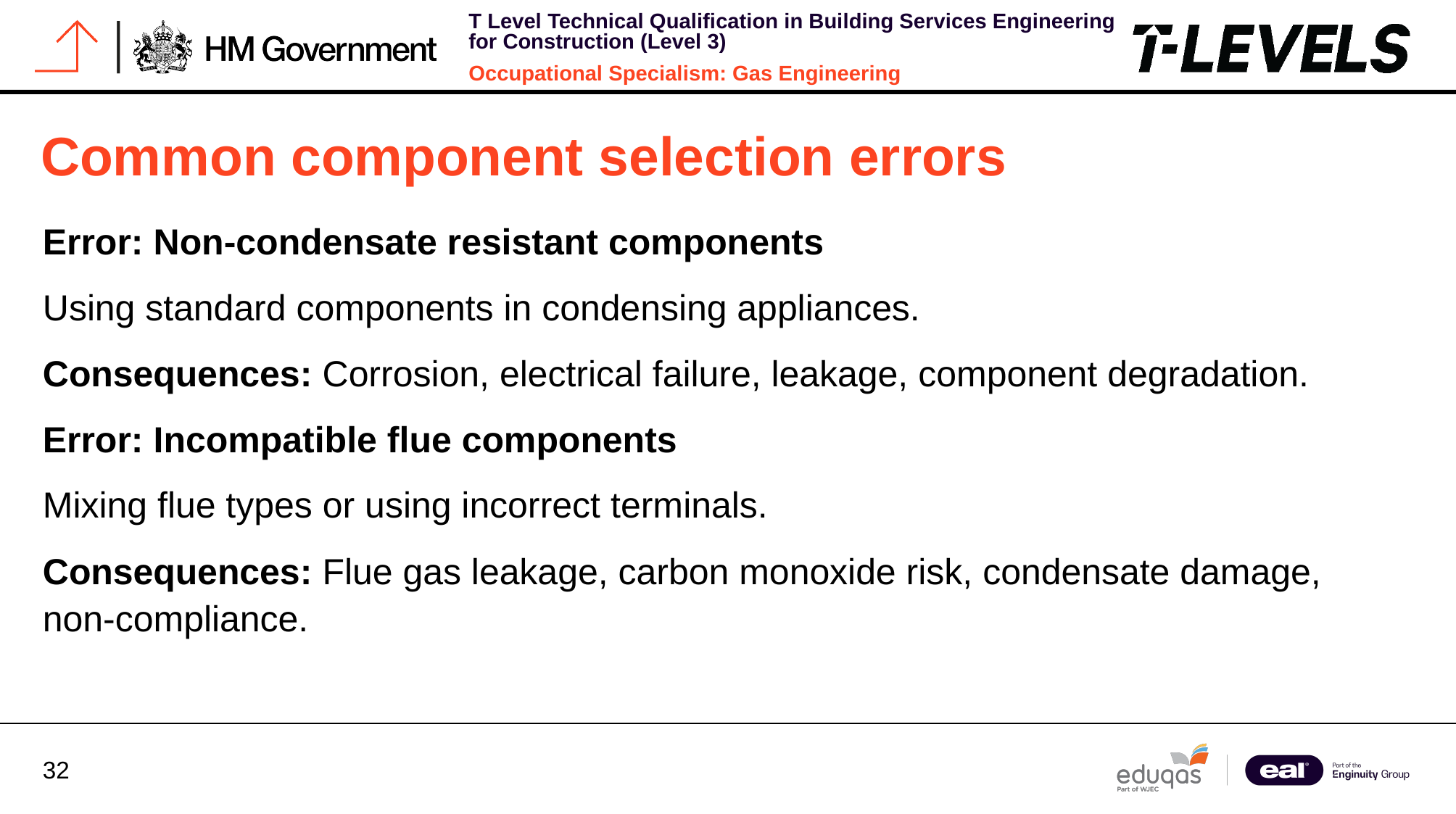

# Common component selection errors
Error: Non-condensate resistant components
Using standard components in condensing appliances.
Consequences: Corrosion, electrical failure, leakage, component degradation.
Error: Incompatible flue components
Mixing flue types or using incorrect terminals.
Consequences: Flue gas leakage, carbon monoxide risk, condensate damage, non-compliance.